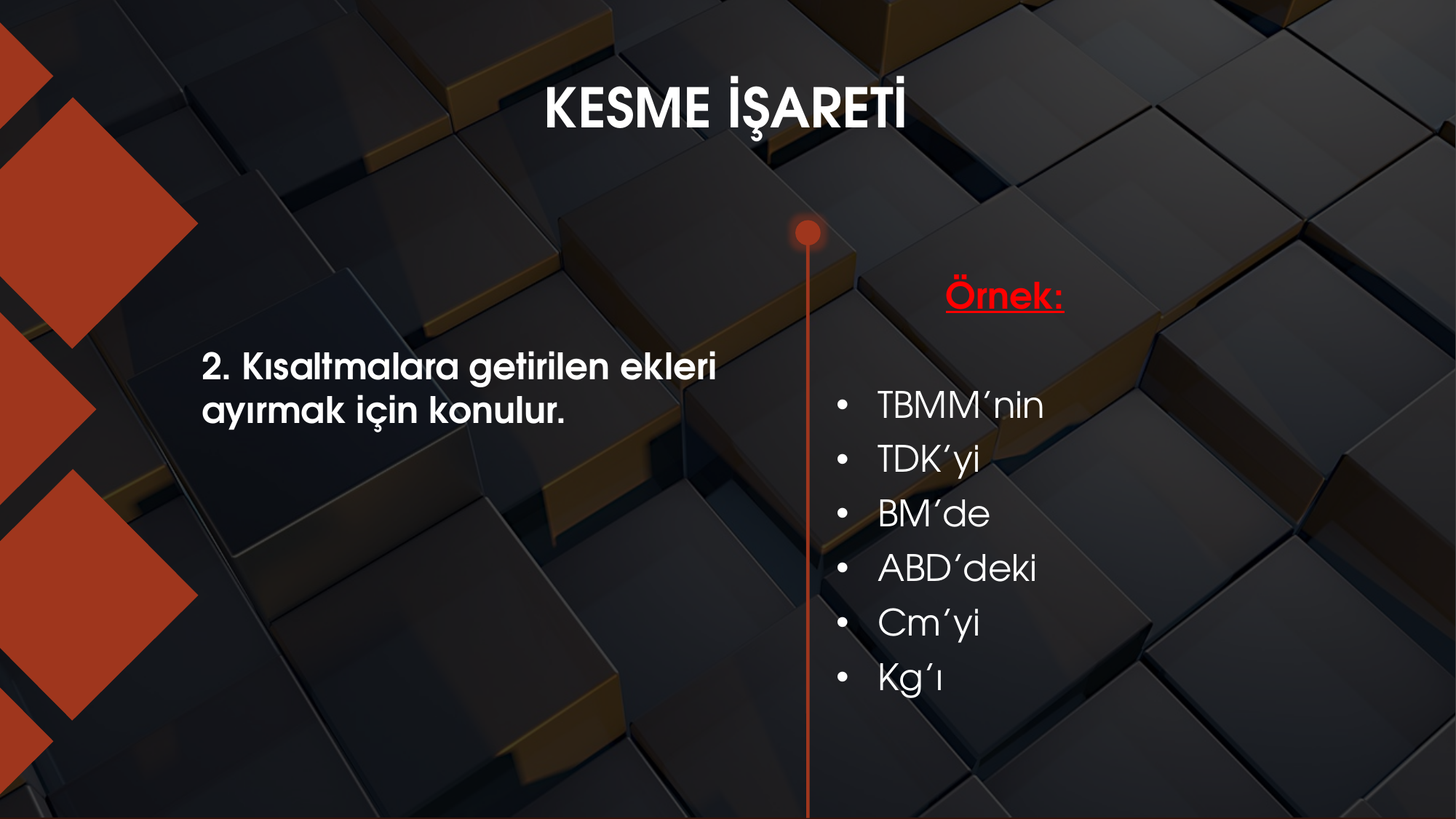

# KESME İŞARETİ

	Örnek:

TBMM’nin
TDK’yi
BM’de
ABD’deki
Cm’yi
Kg’ı

2. Kısaltmalara getirilen ekleri ayırmak için konulur.